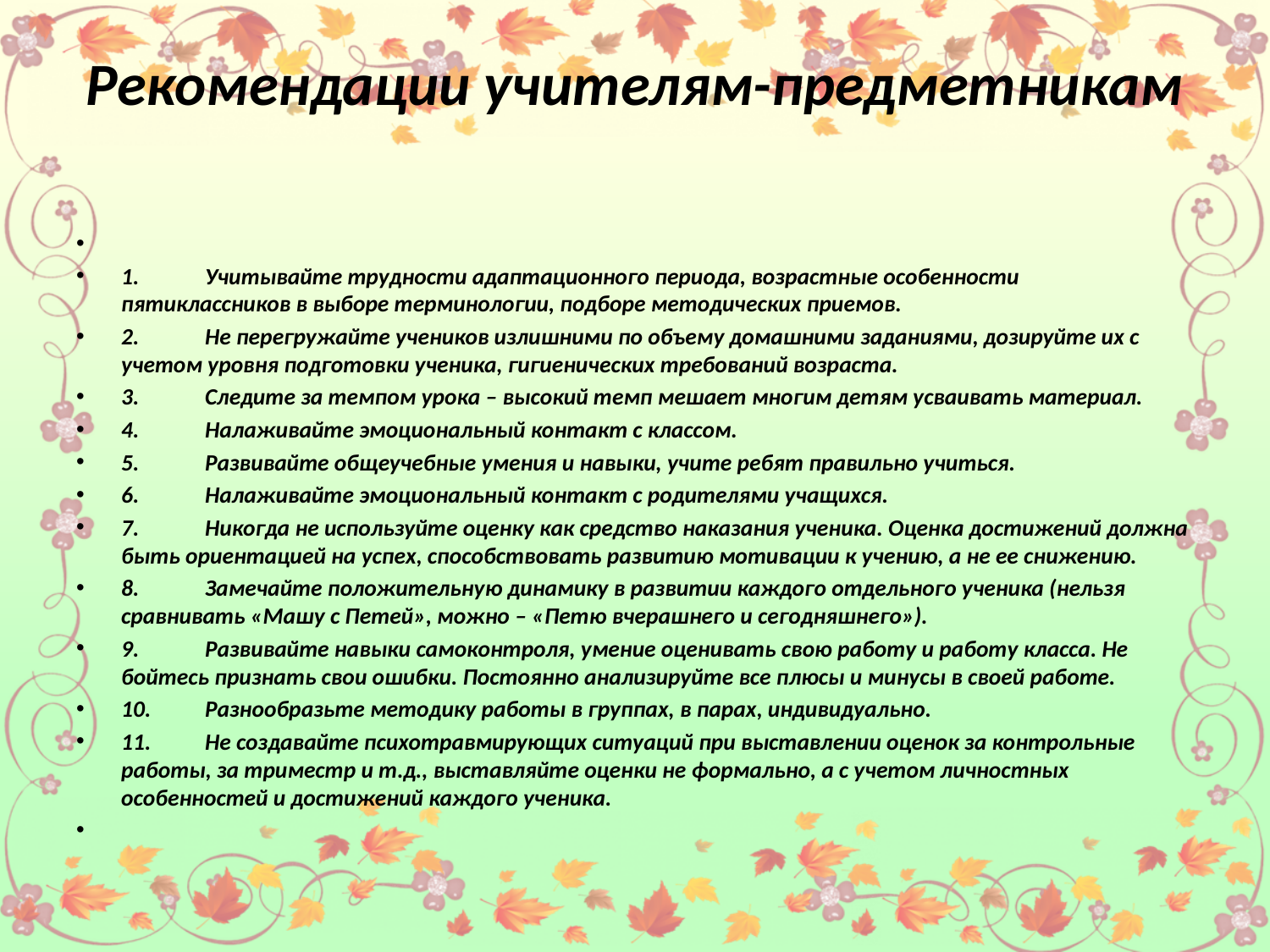

# Рекомендации учителям-предметникам

1.	Учитывайте трудности адаптационного периода, возрастные особенности пятиклассников в выборе терминологии, подборе методических приемов.
2.	Не перегружайте учеников излишними по объему домашними заданиями, дозируйте их с учетом уровня подготовки ученика, гигиенических требований возраста.
3.	Следите за темпом урока – высокий темп мешает многим детям усваивать материал.
4.	Налаживайте эмоциональный контакт с классом.
5.	Развивайте общеучебные умения и навыки, учите ребят правильно учиться.
6.	Налаживайте эмоциональный контакт с родителями учащихся.
7.	Никогда не используйте оценку как средство наказания ученика. Оценка достижений должна быть ориентацией на успех, способствовать развитию мотивации к учению, а не ее снижению.
8.	Замечайте положительную динамику в развитии каждого отдельного ученика (нельзя сравнивать «Машу с Петей», можно – «Петю вчерашнего и сегодняшнего»).
9.	Развивайте навыки самоконтроля, умение оценивать свою работу и работу класса. Не бойтесь признать свои ошибки. Постоянно анализируйте все плюсы и минусы в своей работе.
10.	Разнообразьте методику работы в группах, в парах, индивидуально.
11.	Не создавайте психотравмирующих ситуаций при выставлении оценок за контрольные работы, за триместр и т.д., выставляйте оценки не формально, а с учетом личностных особенностей и достижений каждого ученика.